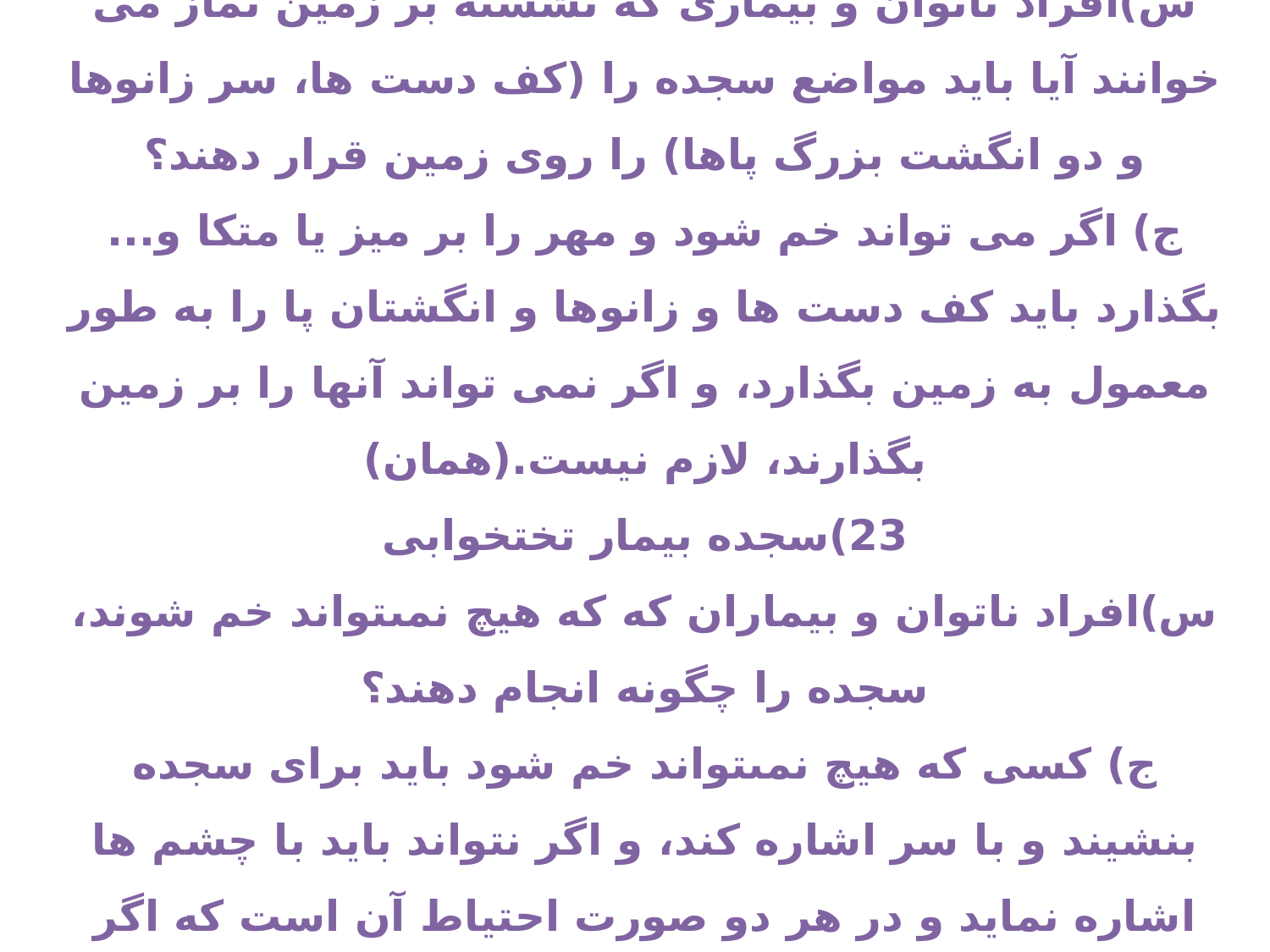

22)سجده نماز نشسته واعضای سجده
س)افراد ناتوان و بیماری که نشسته بر زمین نماز می خوانند آیا باید مواضع سجده را (کف دست ها، سر زانوها و دو انگشت بزرگ پاها) را روى زمین قرار دهند؟
ج) اگر می تواند خم شود و مهر را بر میز یا متکا و... بگذارد باید کف دست ها و زانوها و انگشتان پا را به طور معمول به زمین بگذارد، و اگر نمی تواند آنها را بر زمین بگذارند، لازم نیست.(همان)
23)سجده بیمار تختخوابی
س)افراد ناتوان و بیماران که که هیچ نمى‏تواند خم شوند، سجده را چگونه انجام دهند؟
ج) کسى که هیچ نمى‏تواند خم شود باید براى سجده بنشیند و با سر اشاره کند، و اگر نتواند باید با چشم ها اشاره نماید و در هر دو صورت احتیاط آن است که اگر مى‏تواند به قدرى مهر را بلند کند که پیشانى را بر آن بگذارد.(همان)